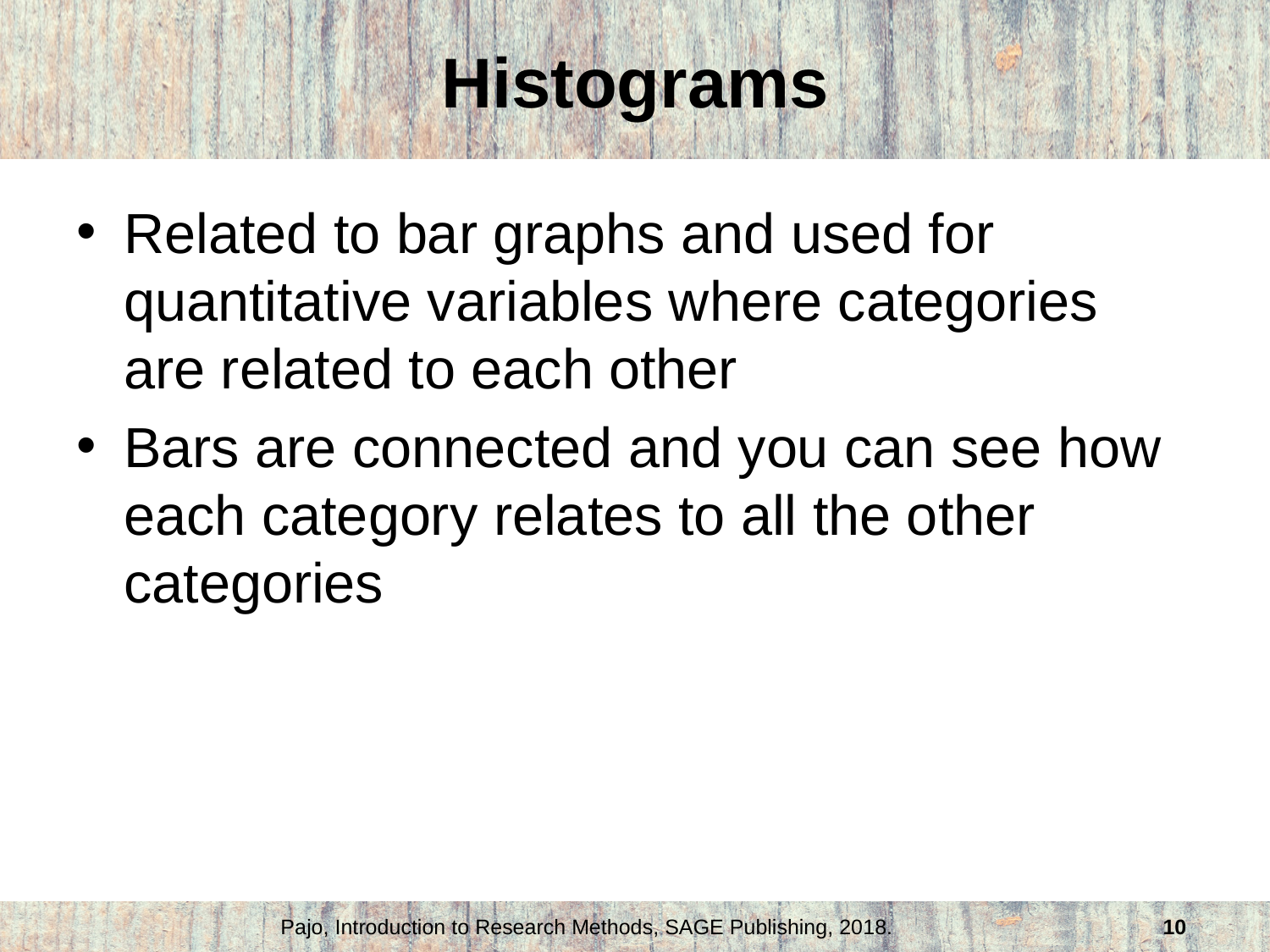

# Histograms
Related to bar graphs and used for quantitative variables where categories are related to each other
Bars are connected and you can see how each category relates to all the other categories
Pajo, Introduction to Research Methods, SAGE Publishing, 2018.
10